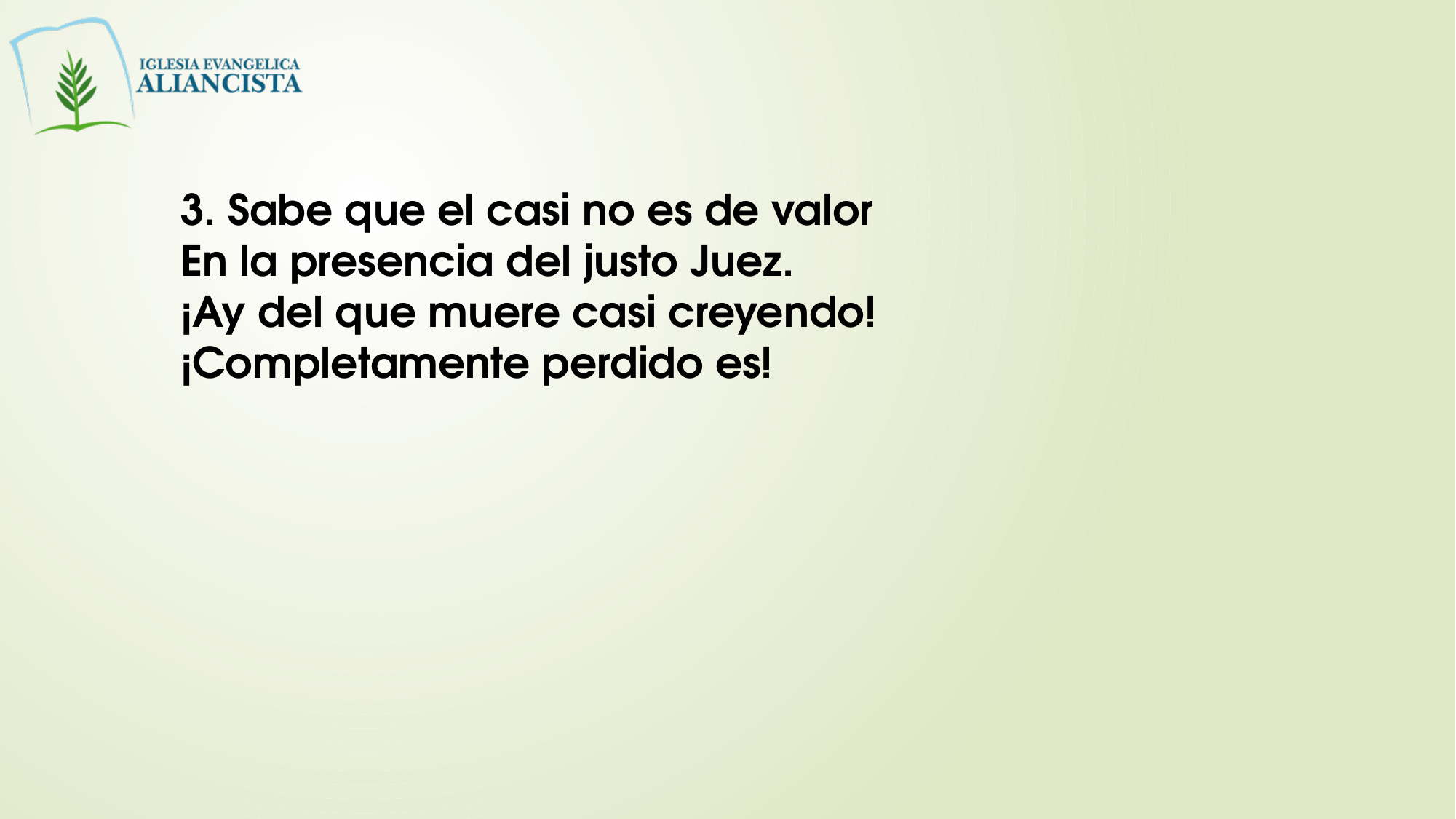

3. Sabe que el casi no es de valor
En la presencia del justo Juez.
¡Ay del que muere casi creyendo!
¡Completamente perdido es!